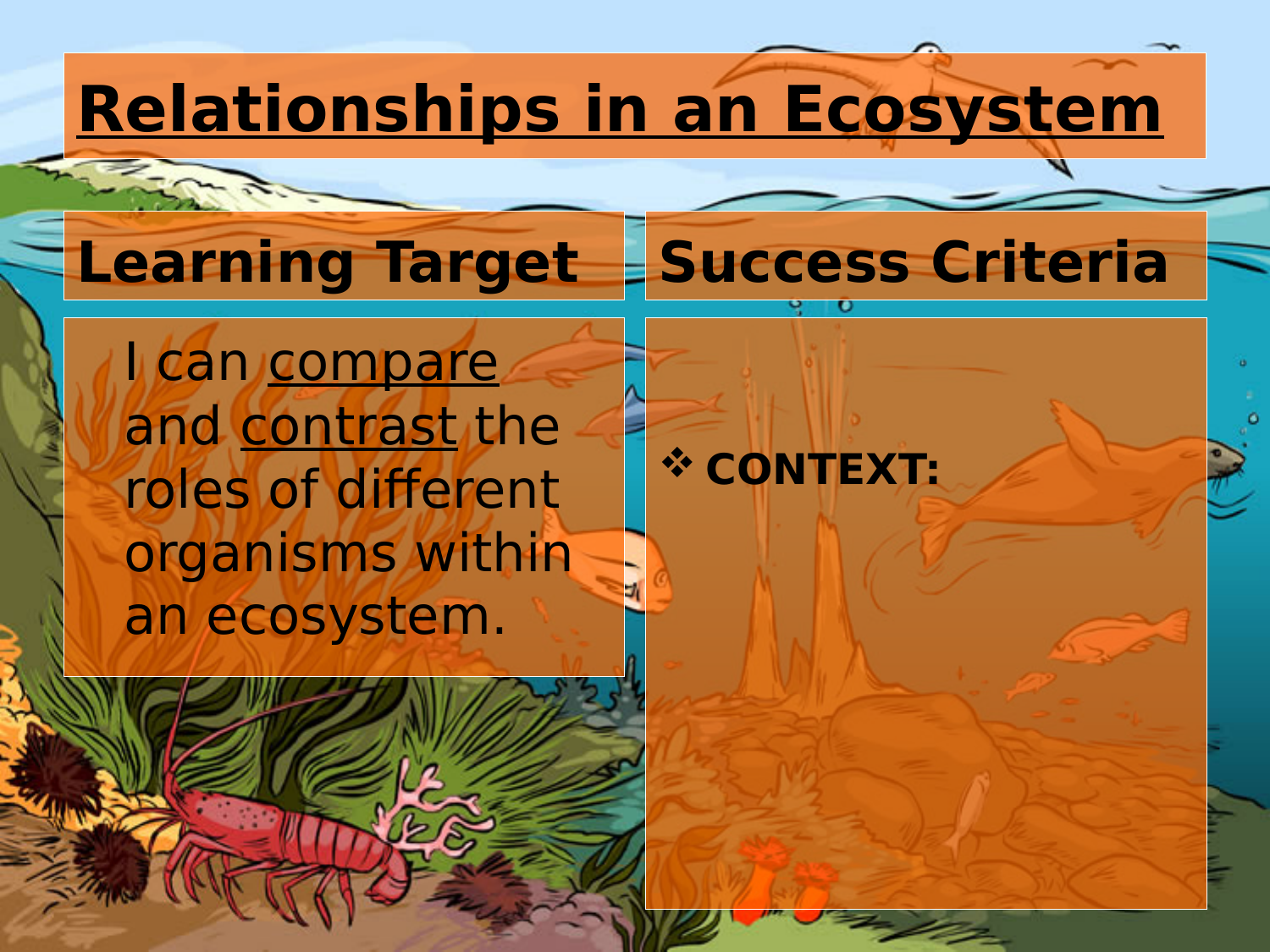

# Relationships in an Ecosystem
Learning Target
Success Criteria
	I can compare and contrast the roles of different organisms within an ecosystem.

CONTEXT: